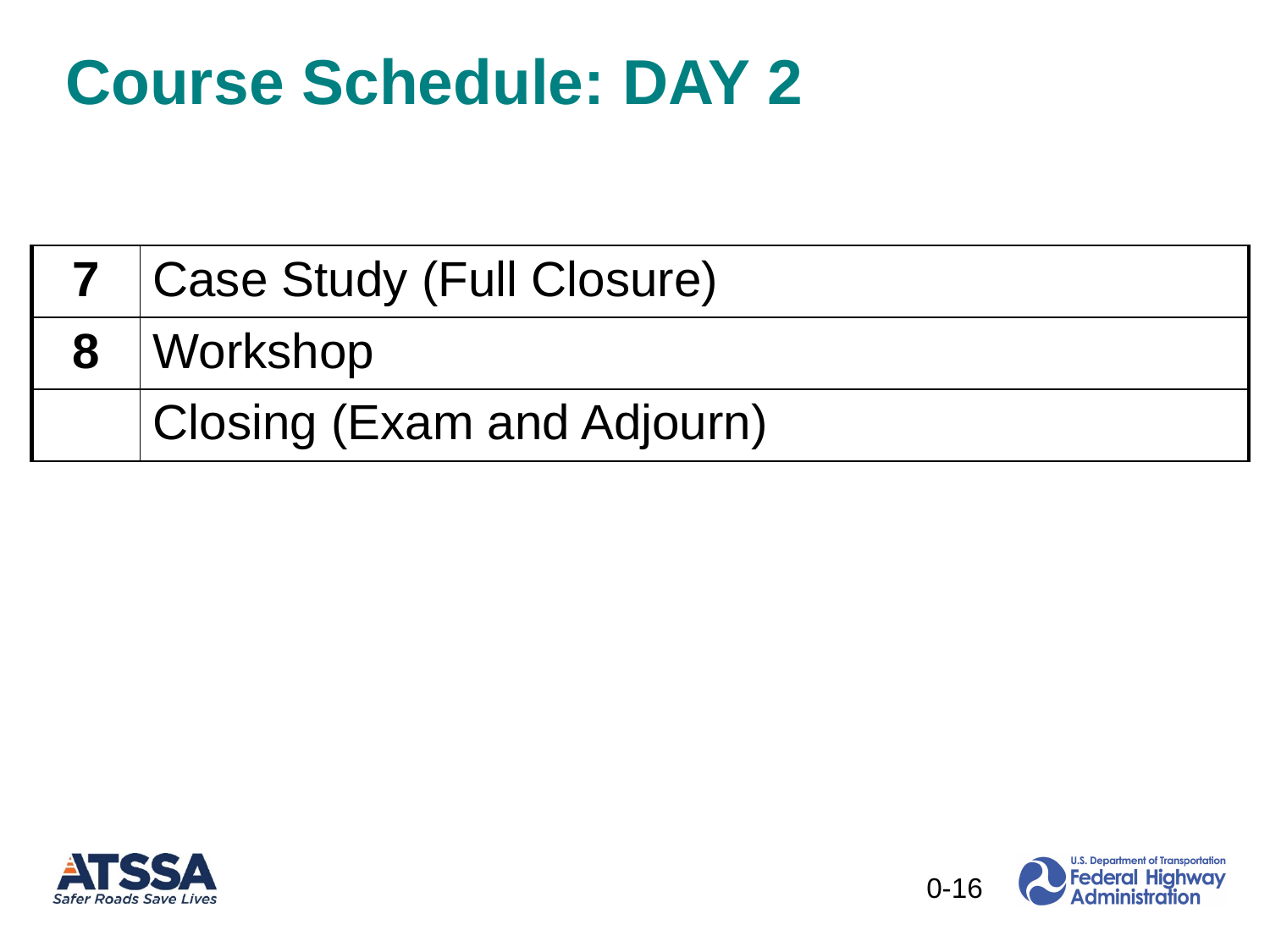

# Course Schedule: DAY 2
| 7 | Case Study (Full Closure) |
| --- | --- |
| 8 | Workshop |
|  | Closing (Exam and Adjourn) |